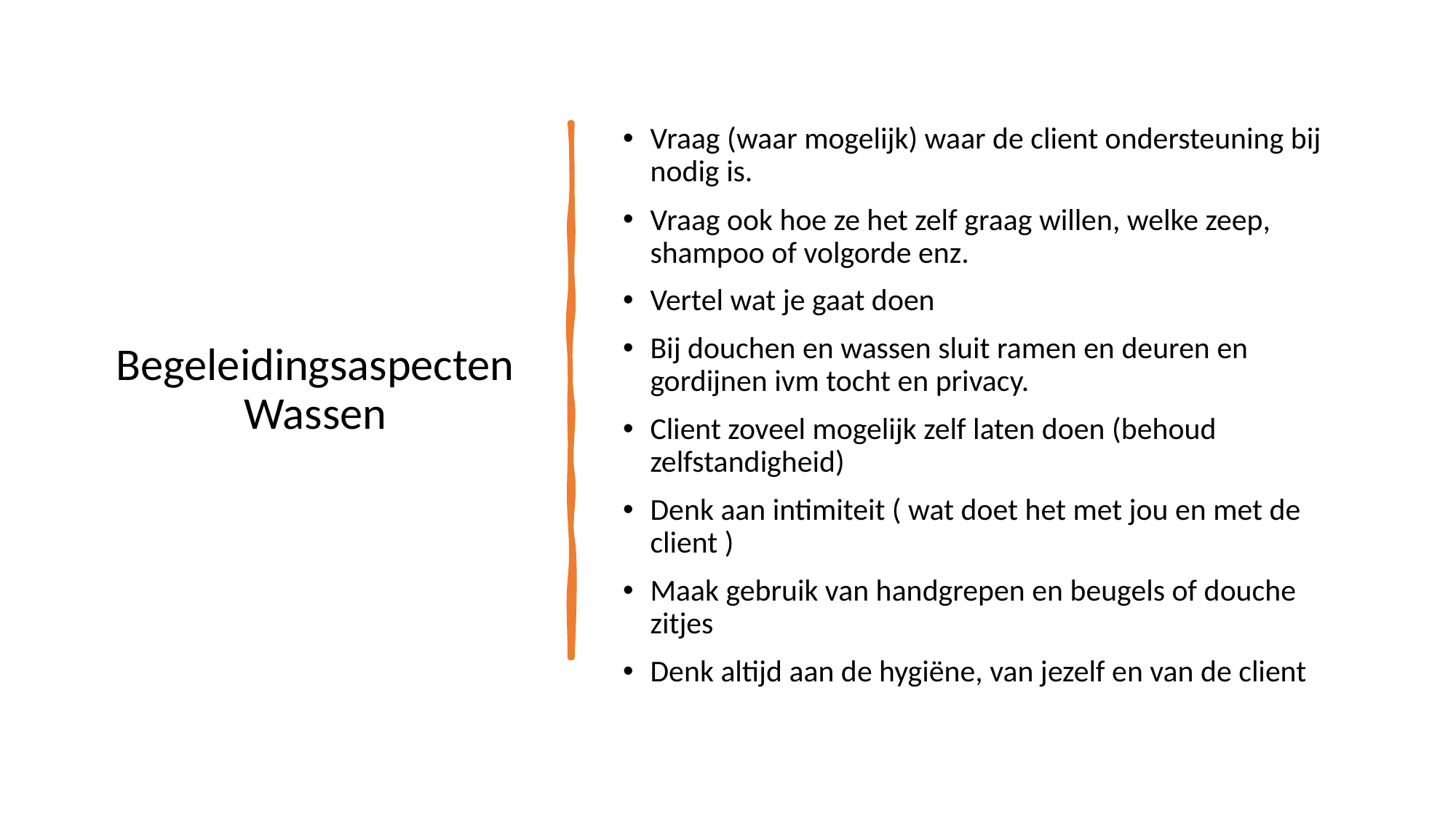

# Begeleidingsaspecten Wassen

Vraag (waar mogelijk) waar de client ondersteuning bij nodig is.
Vraag ook hoe ze het zelf graag willen, welke zeep, shampoo of volgorde enz.
Vertel wat je gaat doen
Bij douchen en wassen sluit ramen en deuren en gordijnen ivm tocht en privacy.
Client zoveel mogelijk zelf laten doen (behoud zelfstandigheid)
Denk aan intimiteit ( wat doet het met jou en met de client )
Maak gebruik van handgrepen en beugels of douche zitjes
Denk altijd aan de hygiëne, van jezelf en van de client